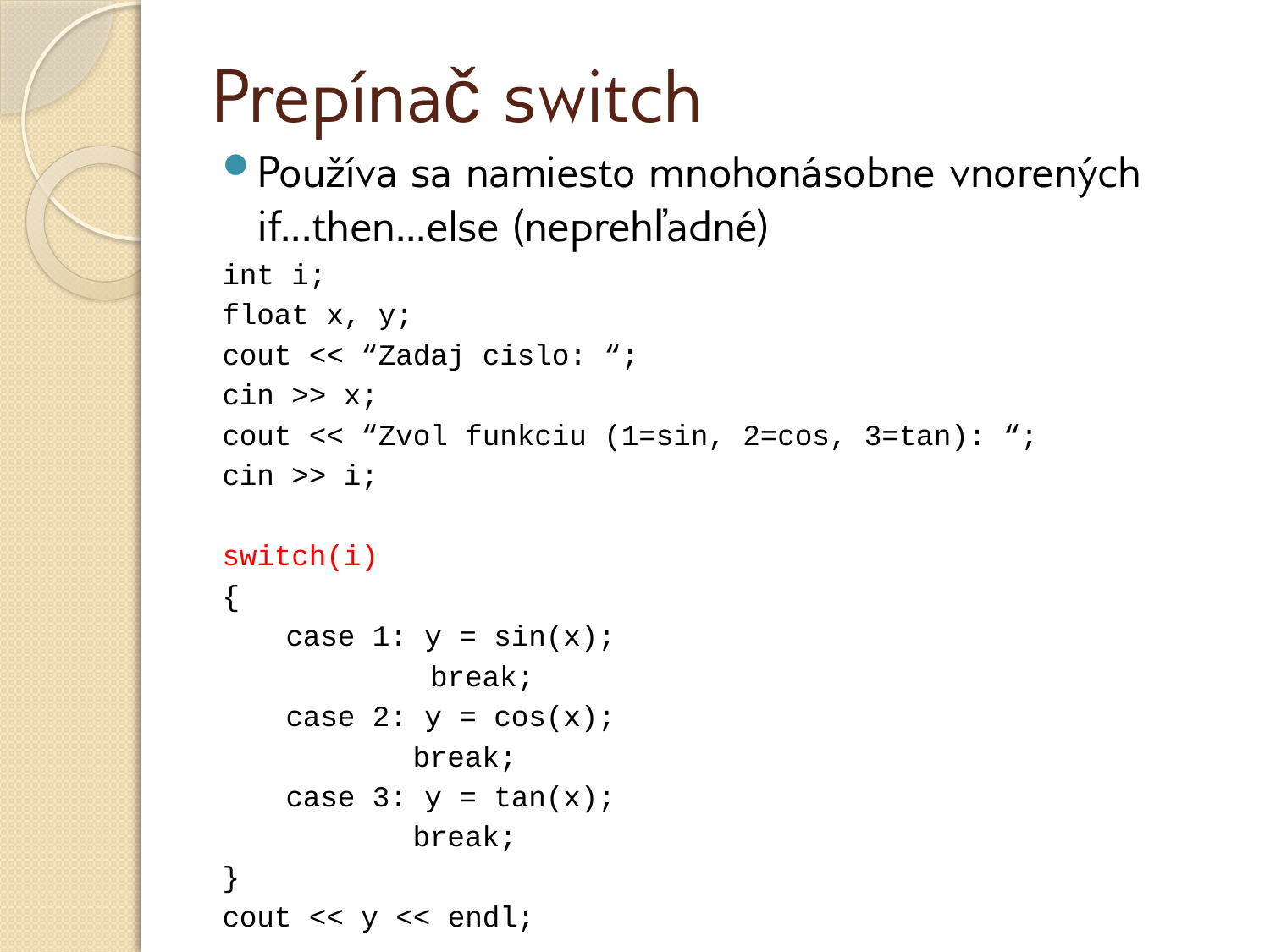

# Prepínač switch
Používa sa namiesto mnohonásobne vnorených if...then...else (neprehľadné)
int i;
float x, y;
cout << “Zadaj cislo: “;
cin >> x;
cout << “Zvol funkciu (1=sin, 2=cos, 3=tan): “;
cin >> i;

switch(i)
{
	case 1: y = sin(x);
			 break;
	case 2: y = cos(x);
			break;
	case 3: y = tan(x);
			break;
}
cout << y << endl;